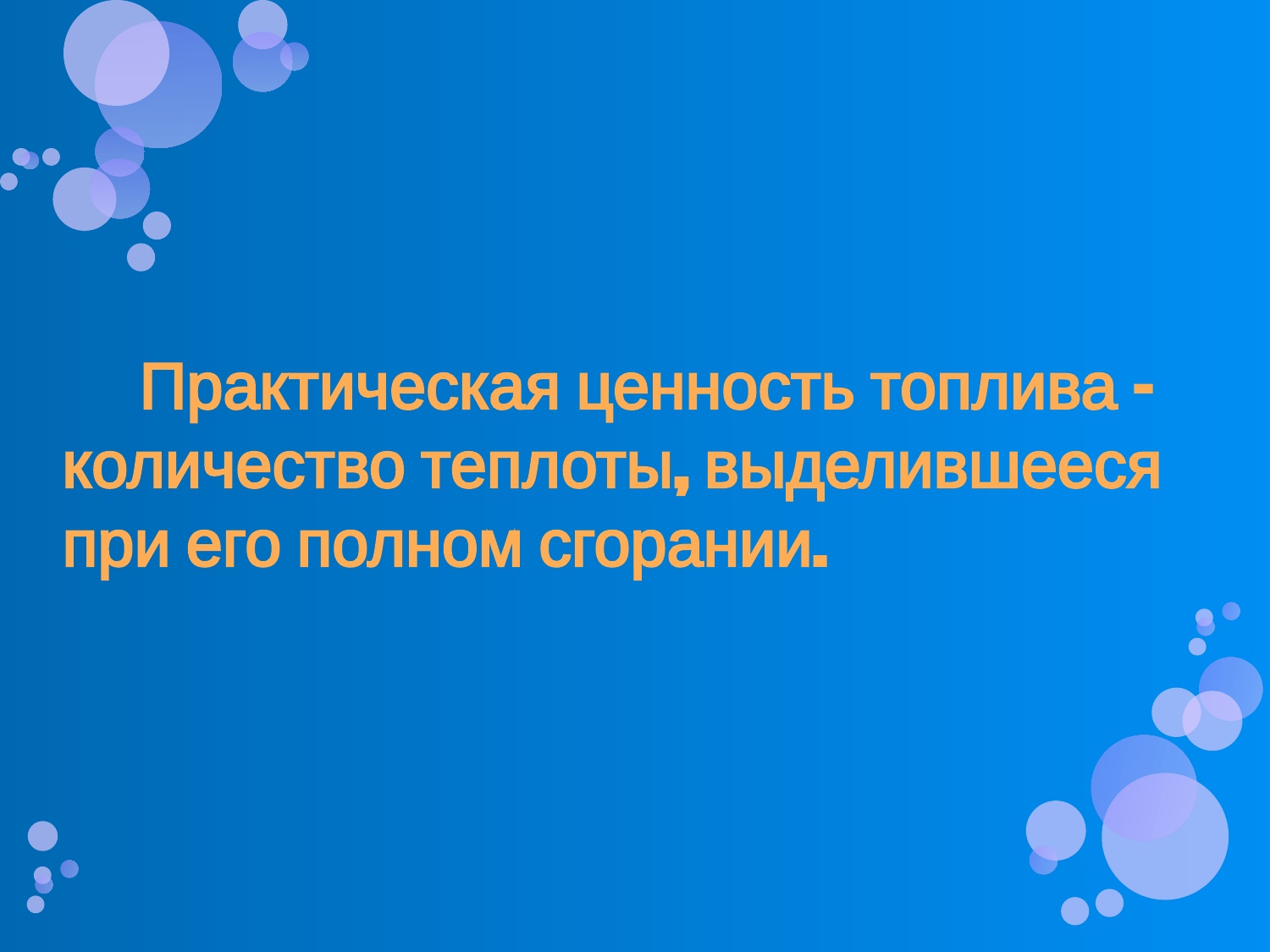

# Практическая ценность топлива – количество теплоты, выделившееся при его полном сгорании.